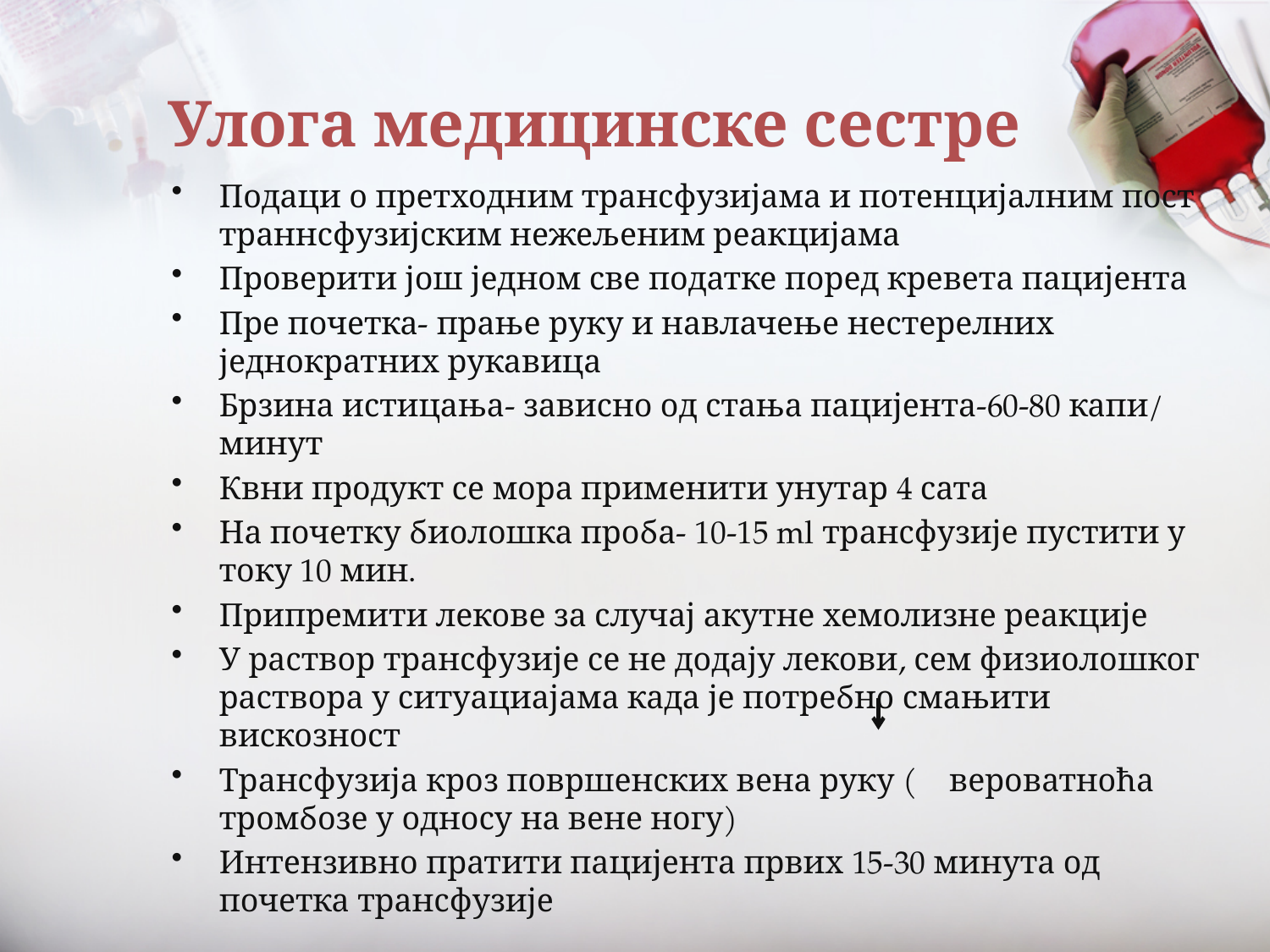

# Улога медицинске сестре
Подаци о претходним трансфузијама и потенцијалним пост траннсфузијским нежељеним реакцијама
Проверити још једном све податке поред кревета пацијента
Пре почетка- прање руку и навлачење нестерелних једнократних рукавица
Брзина истицања- зависно од стања пацијента-60-80 капи/ минут
Квни продукт се мора применити унутар 4 сата
На почетку биолошка проба- 10-15 ml трансфузије пустити у току 10 мин.
Припремити лекове за случај акутне хемолизне реакције
У раствор трансфузије се не додају лекови, сем физиолошког раствора у ситуациајама када је потребно смањити вискозност
Трансфузија кроз површенских вена руку (    вероватноћа тромбозе у односу на вене ногу)
Интензивно пратити пацијента првих 15-30 минута од почетка трансфузије